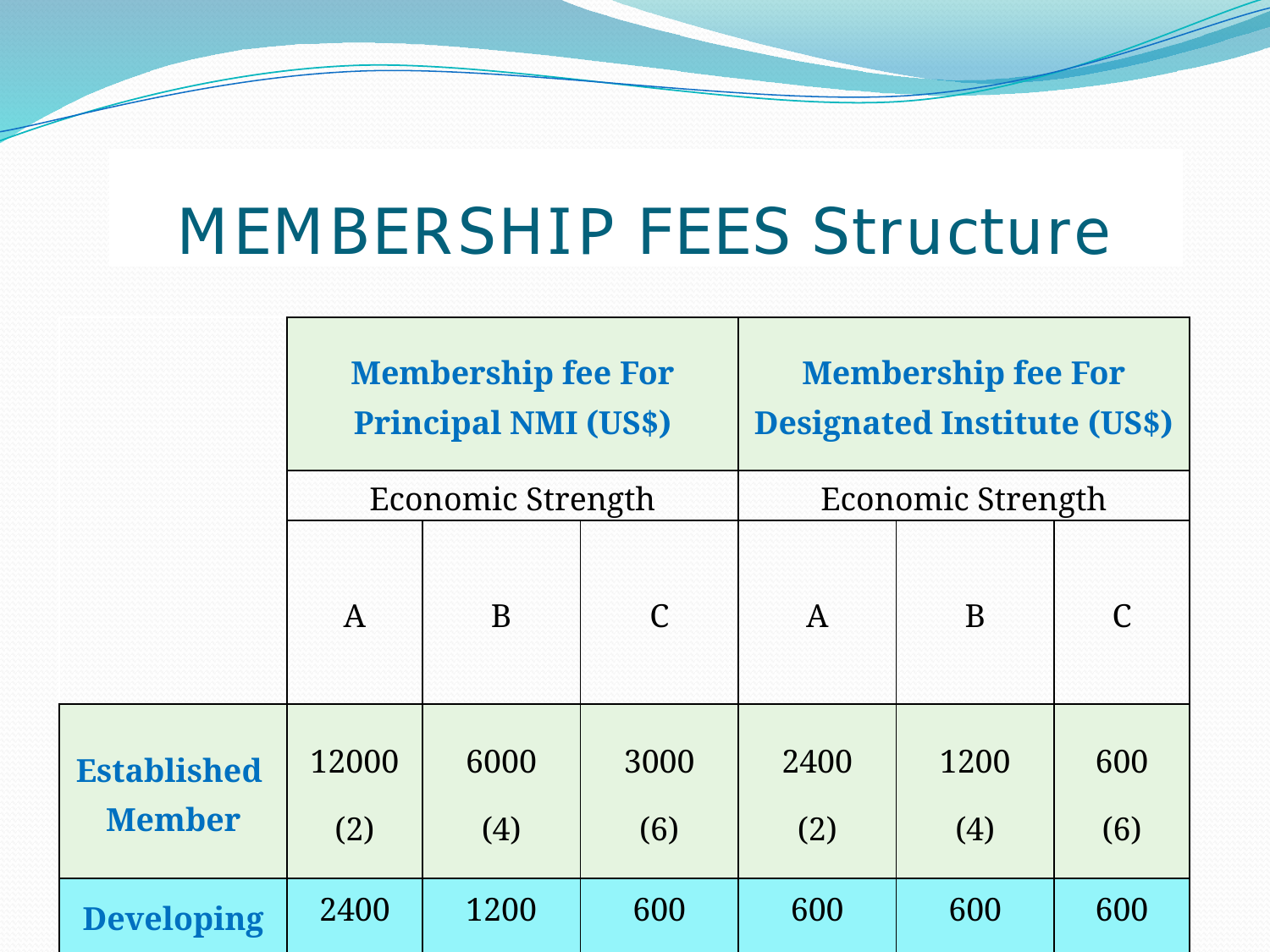

# MEMBERSHIP FEES Structure
|  | Membership fee For Principal NMI (US$) |  |  | Membership fee For Designated Institute (US$) |  |  |
| --- | --- | --- | --- | --- | --- | --- |
|  | Economic Strength |  |  | Economic Strength |  |  |
|  | A | B | C | A | B | C |
| Established Member | 12000 (2) | 6000 (4) | 3000 (6) | 2400 (2) | 1200 (4) | 600 (6) |
| Developing Member | 2400 (1) | 1200 (3) | 600 (5) | 600 (1) | 600 (3) | 600 (5) |